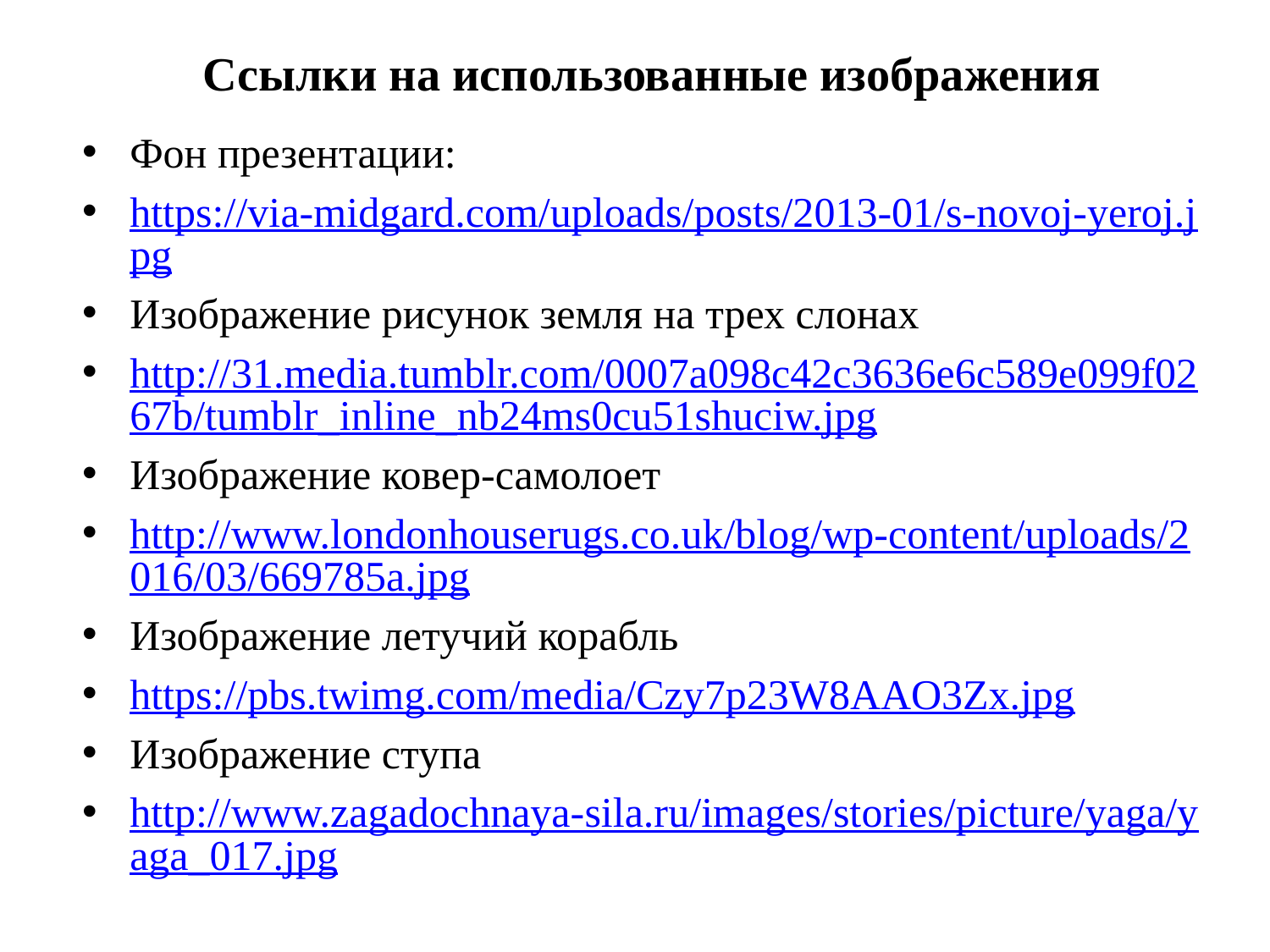

# Ссылки на использованные изображения
Фон презентации:
https://via-midgard.com/uploads/posts/2013-01/s-novoj-yeroj.jpg
Изображение рисунок земля на трех слонах
http://31.media.tumblr.com/0007a098c42c3636e6c589e099f0267b/tumblr_inline_nb24ms0cu51shuciw.jpg
Изображение ковер-самолоет
http://www.londonhouserugs.co.uk/blog/wp-content/uploads/2016/03/669785a.jpg
Изображение летучий корабль
https://pbs.twimg.com/media/Czy7p23W8AAO3Zx.jpg
Изображение ступа
http://www.zagadochnaya-sila.ru/images/stories/picture/yaga/yaga_017.jpg